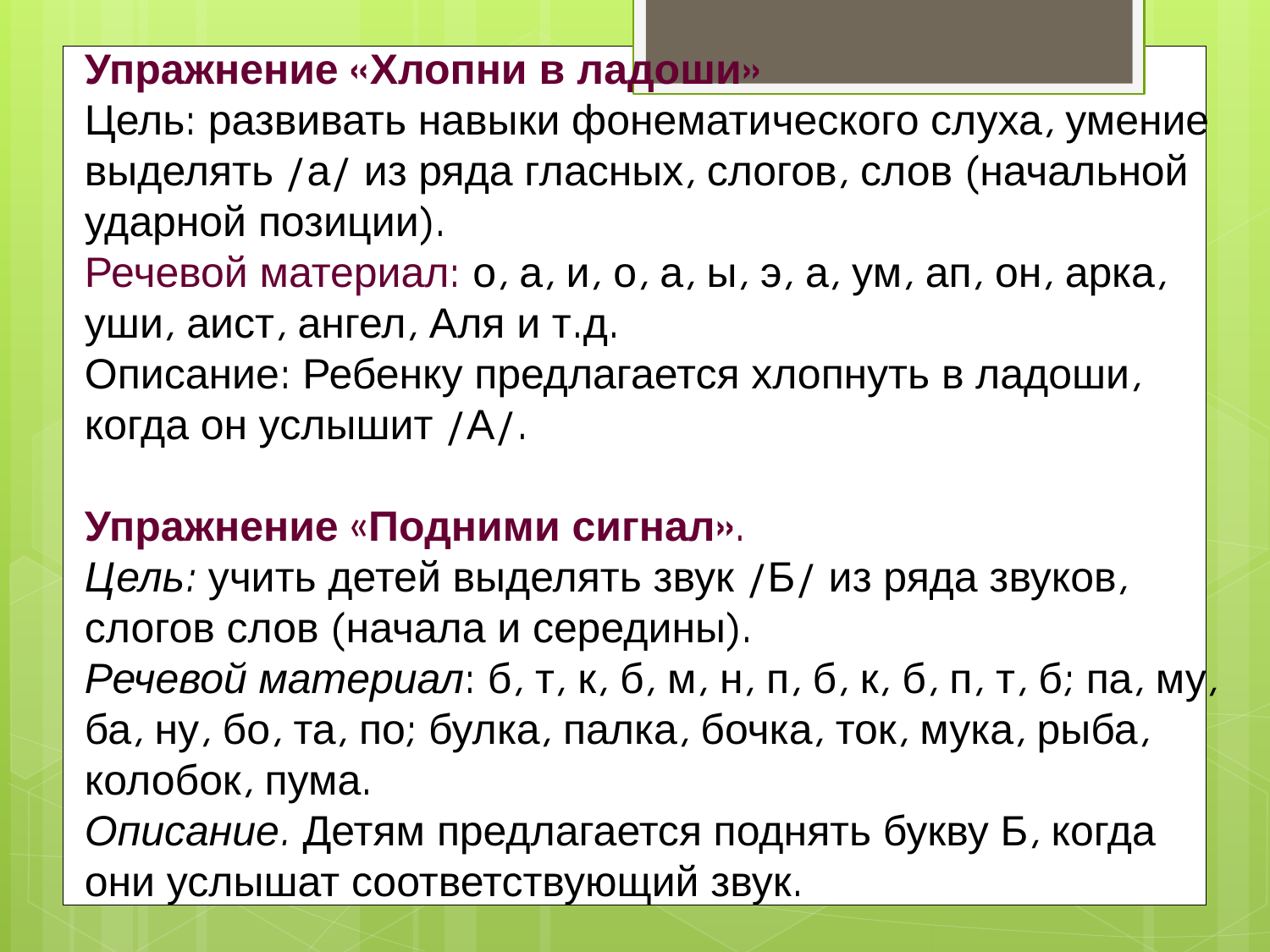

Упражнение «Хлопни в ладоши»
Цель: развивать навыки фонематического слуха, умение выделять /а/ из ряда гласных, слогов, слов (начальной ударной позиции).
Речевой материал: о, а, и, о, а, ы, э, а, ум, ап, он, арка, уши, аист, ангел, Аля и т.д.
Описание: Ребенку предлагается хлопнуть в ладоши, когда он услышит /А/.

Упражнение «Подними сигнал».
Цель: учить детей выделять звук /Б/ из ряда звуков, слогов слов (начала и середины).
Речевой материал: б, т, к, б, м, н, п, б, к, б, п, т, б; па, му, ба, ну, бо, та, по; булка, палка, бочка, ток, мука, рыба, колобок, пума.
Описание. Детям предлагается поднять букву Б, когда они услышат соответствующий звук.